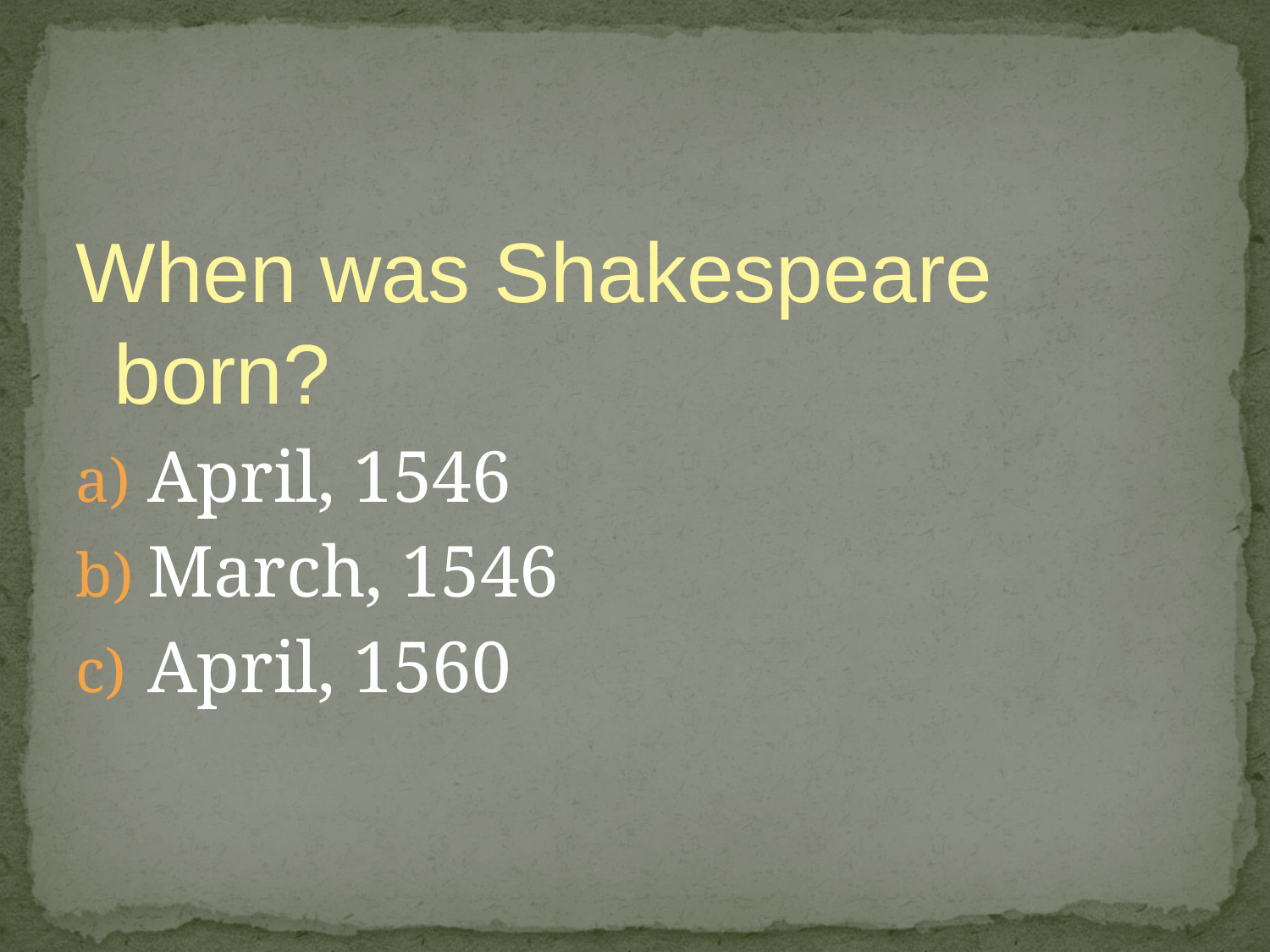

#
When was Shakespeare born?
April, 1546
March, 1546
April, 1560